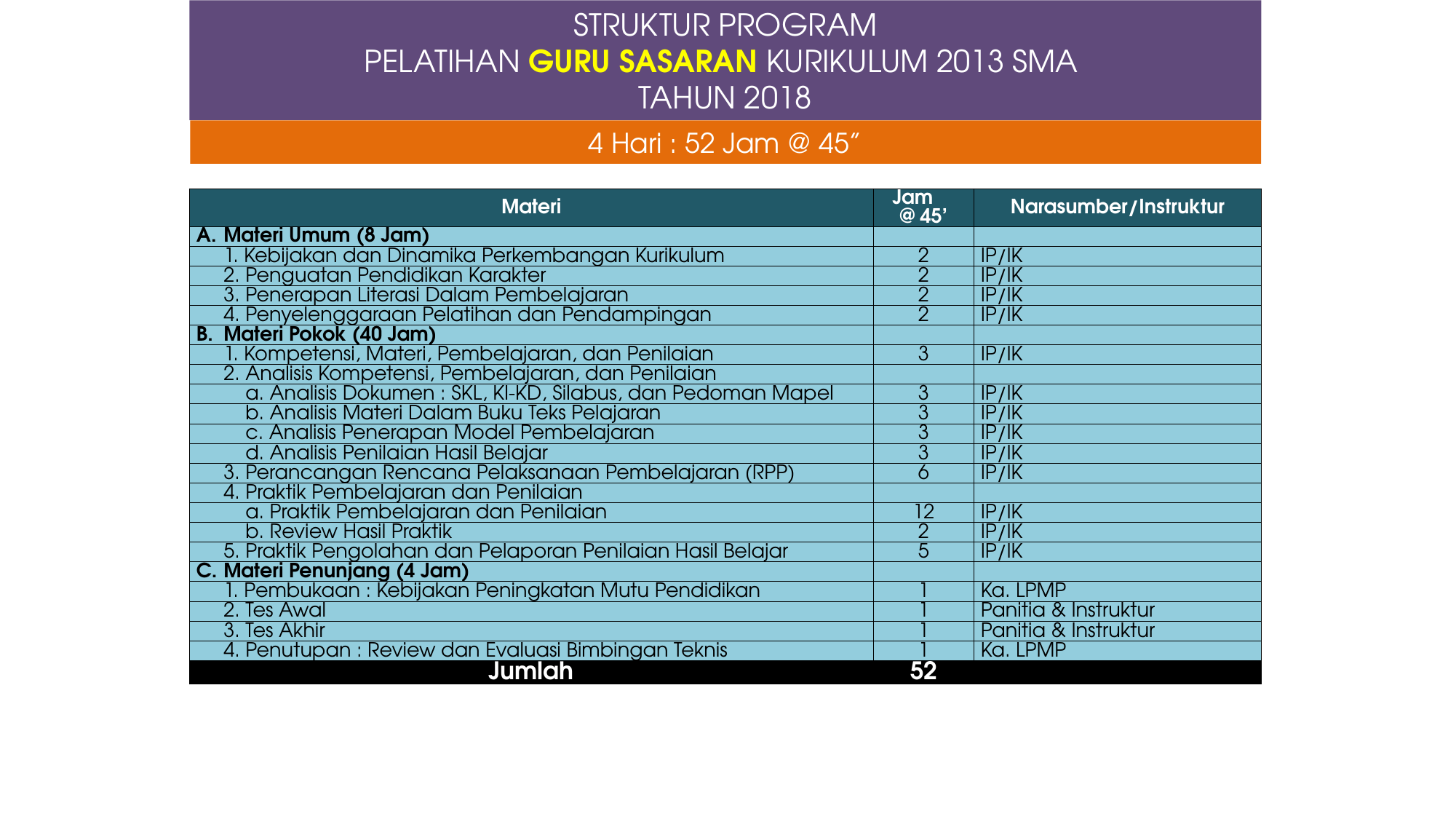

STRUKTUR PROGRAM
PELATIHAN GURU SASARAN KURIKULUM 2013 SMA
TAHUN 2018
4 Hari : 52 Jam @ 45”
| Materi | Jam @ 45’ | Narasumber/Instruktur |
| --- | --- | --- |
| A. Materi Umum (8 Jam) |  |  |
| 1. Kebijakan dan Dinamika Perkembangan Kurikulum | 2 | IP/IK |
| 2. Penguatan Pendidikan Karakter | 2 | IP/IK |
| 3. Penerapan Literasi Dalam Pembelajaran | 2 | IP/IK |
| 4. Penyelenggaraan Pelatihan dan Pendampingan | 2 | IP/IK |
| B. Materi Pokok (40 Jam) |  |  |
| 1. Kompetensi, Materi, Pembelajaran, dan Penilaian | 3 | IP/IK |
| 2. Analisis Kompetensi, Pembelajaran, dan Penilaian |  |  |
| a. Analisis Dokumen : SKL, KI-KD, Silabus, dan Pedoman Mapel | 3 | IP/IK |
| b. Analisis Materi Dalam Buku Teks Pelajaran | 3 | IP/IK |
| c. Analisis Penerapan Model Pembelajaran | 3 | IP/IK |
| d. Analisis Penilaian Hasil Belajar | 3 | IP/IK |
| 3. Perancangan Rencana Pelaksanaan Pembelajaran (RPP) | 6 | IP/IK |
| 4. Praktik Pembelajaran dan Penilaian |  |  |
| a. Praktik Pembelajaran dan Penilaian | 12 | IP/IK |
| b. Review Hasil Praktik | 2 | IP/IK |
| 5. Praktik Pengolahan dan Pelaporan Penilaian Hasil Belajar | 5 | IP/IK |
| C. Materi Penunjang (4 Jam) |  |  |
| 1. Pembukaan : Kebijakan Peningkatan Mutu Pendidikan | 1 | Ka. LPMP |
| 2. Tes Awal | 1 | Panitia & Instruktur |
| 3. Tes Akhir | 1 | Panitia & Instruktur |
| 4. Penutupan : Review dan Evaluasi Bimbingan Teknis | 1 | Ka. LPMP |
| Jumlah | 52 |  |